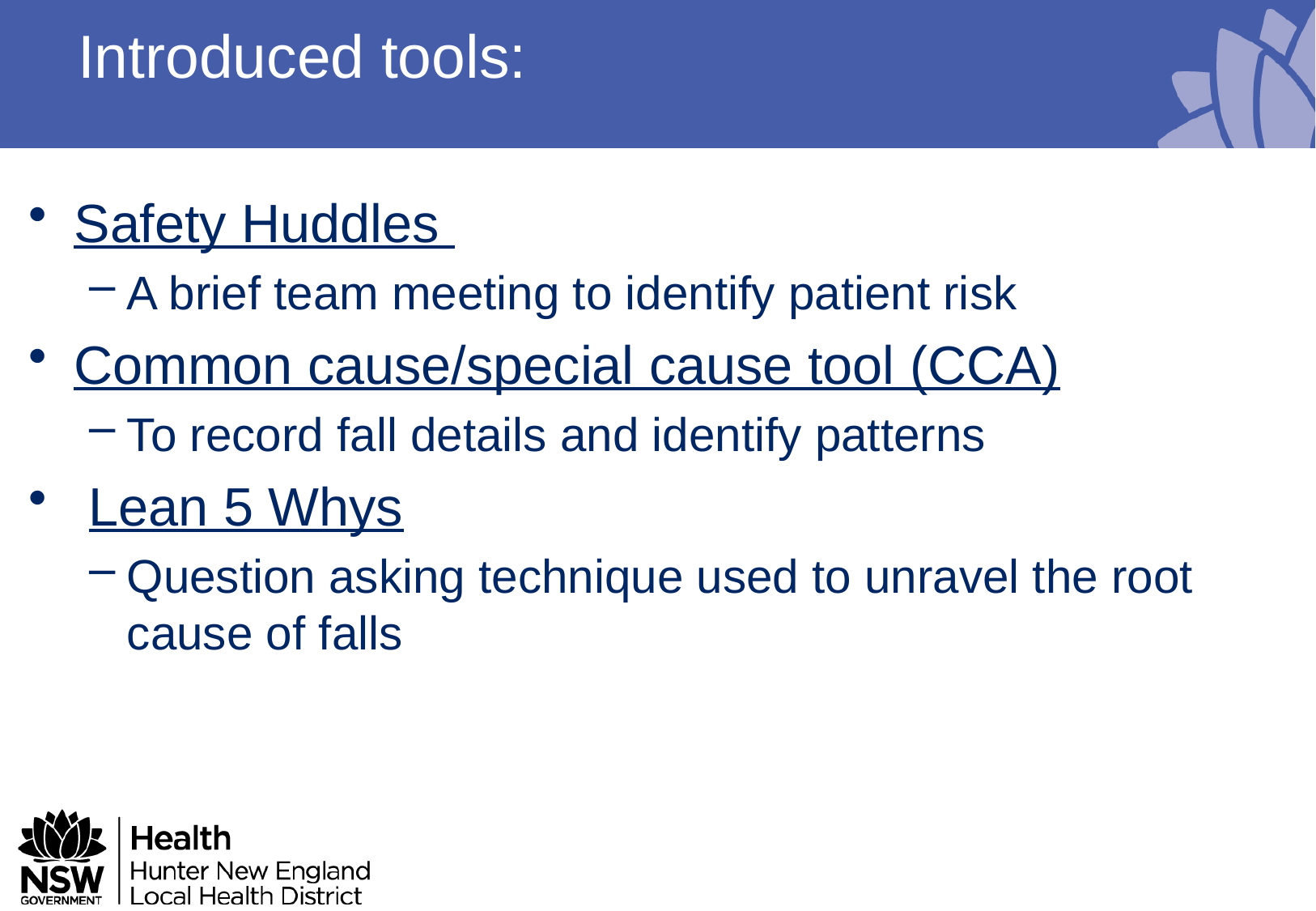

# Introduced tools:
Safety Huddles
A brief team meeting to identify patient risk
Common cause/special cause tool (CCA)
To record fall details and identify patterns
 Lean 5 Whys
Question asking technique used to unravel the root cause of falls